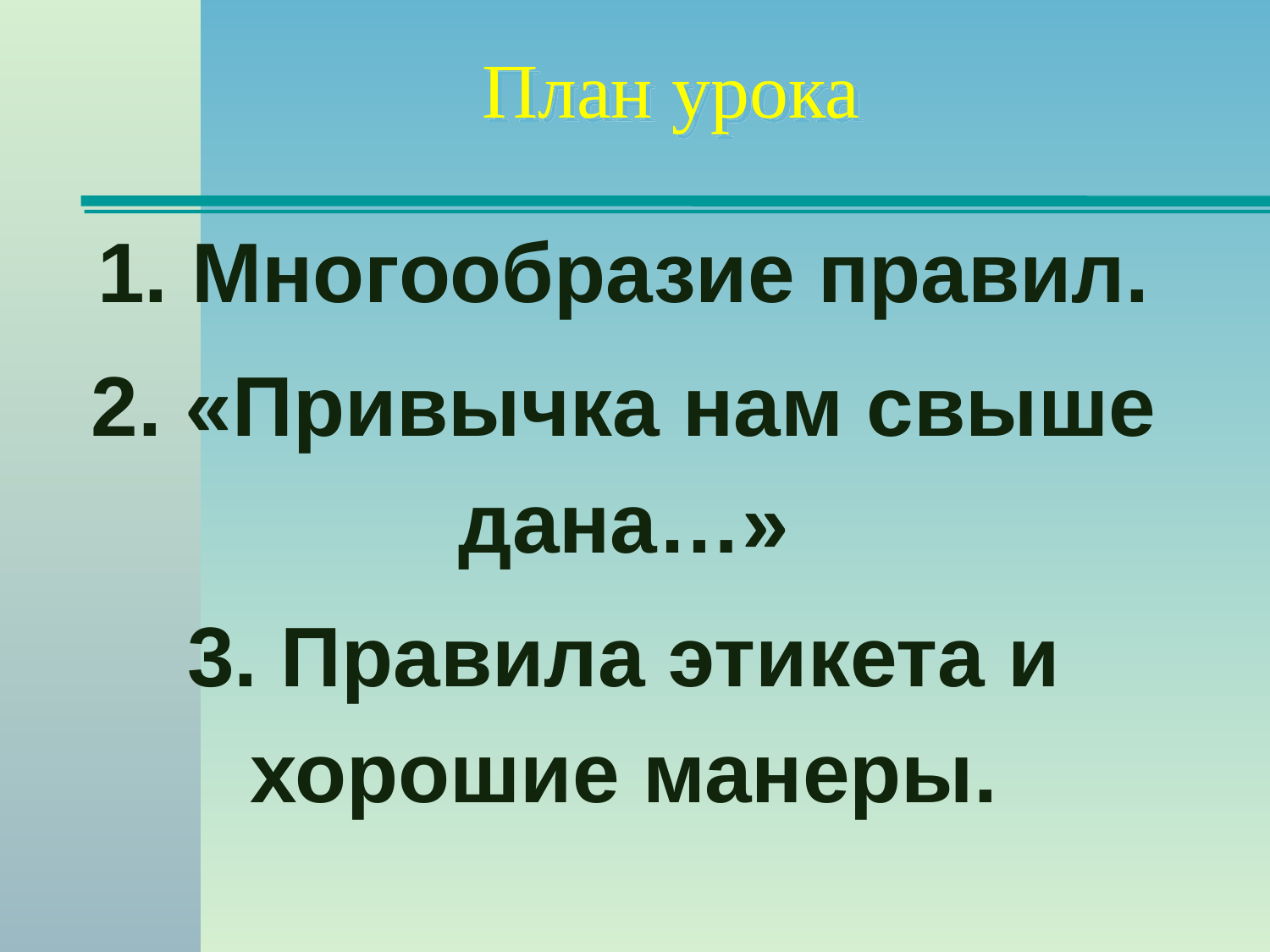

# План урока
1. Многообразие правил.
2. «Привычка нам свыше дана…»
3. Правила этикета и хорошие манеры.